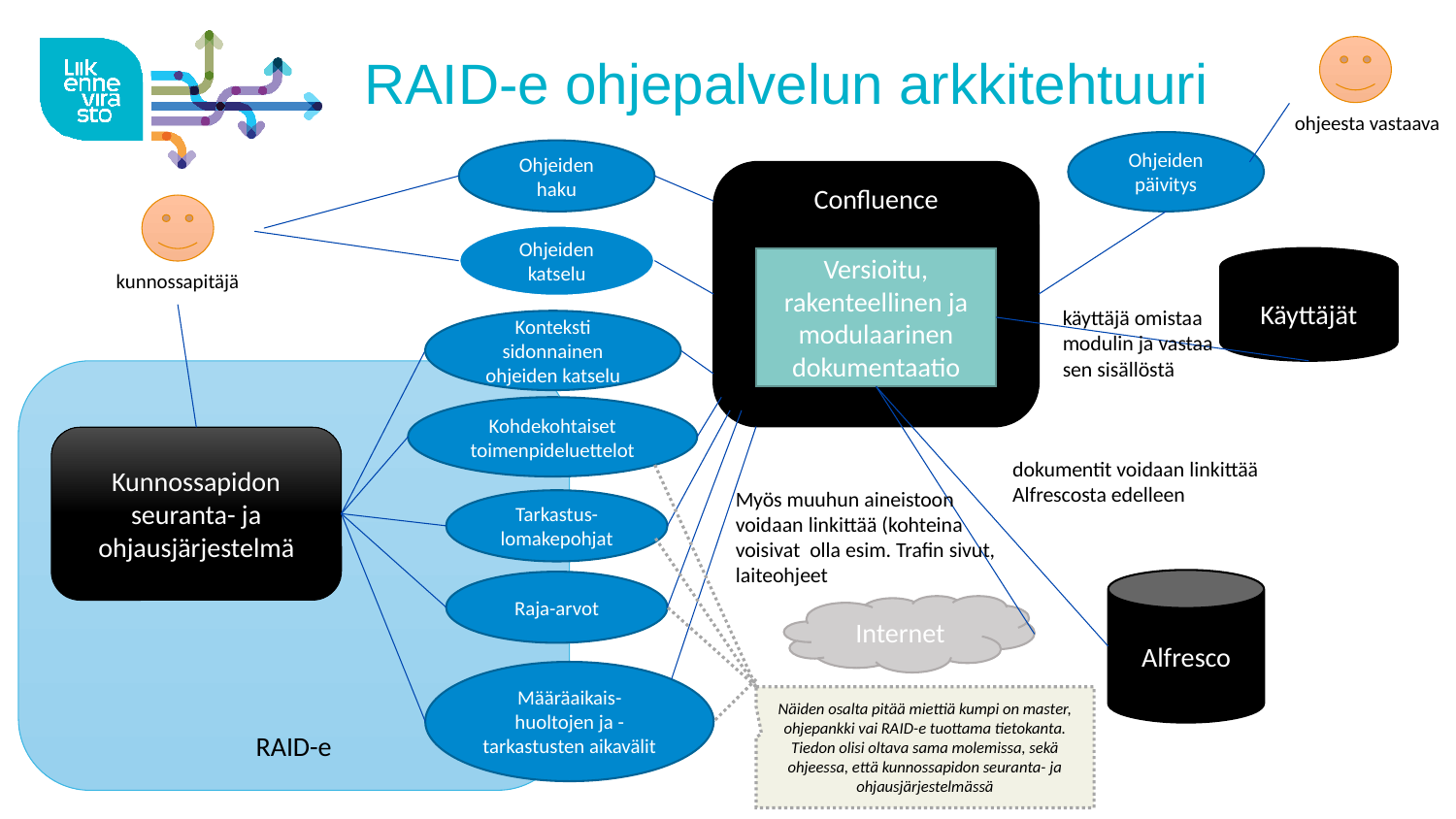

ohjeesta vastaava
# RAID-e ohjepalvelun arkkitehtuuri
Ohjeiden päivitys
Ohjeiden haku
Confluence

kunnossapitäjä
Ohjeiden katselu
Versioitu, rakenteellinen ja modulaarinen dokumentaatio
Käyttäjät
käyttäjä omistaa modulin ja vastaa sen sisällöstä
Konteksti sidonnainen ohjeiden katselu
RAID-e
Kohdekohtaiset toimenpideluettelot
Kunnossapidon seuranta- ja ohjausjärjestelmä
dokumentit voidaan linkittää Alfrescosta edelleen
Myös muuhun aineistoon voidaan linkittää (kohteina voisivat  olla esim. Trafin sivut, laiteohjeet
Tarkastus- lomakepohjat
Alfresco
Raja-arvot
Internet
Määräaikais-huoltojen ja -tarkastusten aikavälit
Näiden osalta pitää miettiä kumpi on master, ohjepankki vai RAID-e tuottama tietokanta. Tiedon olisi oltava sama molemissa, sekä ohjeessa, että kunnossapidon seuranta- ja ohjausjärjestelmässä
MN 31.3.2017